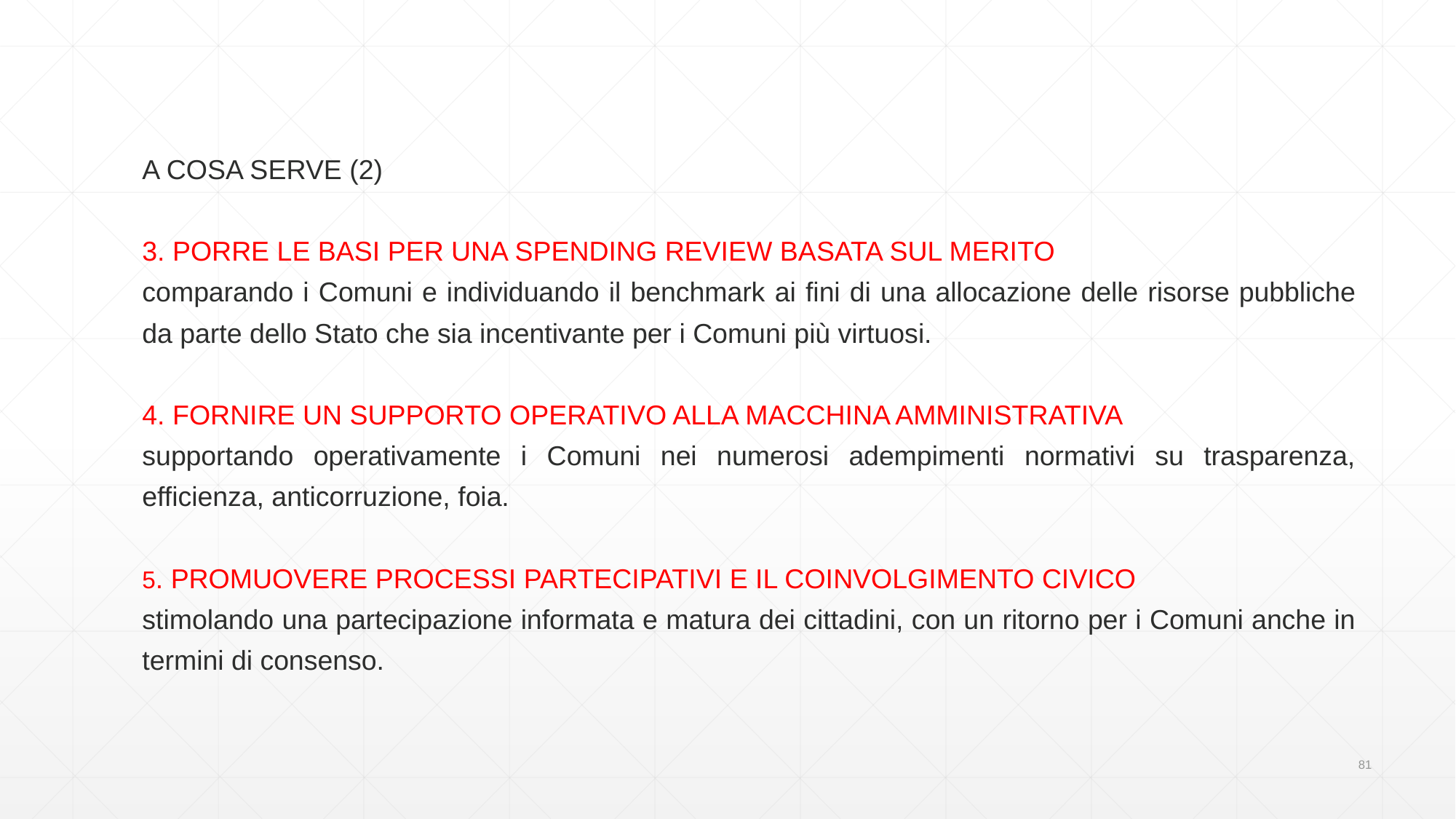

A COSA SERVE (2)

3. Porre le basi per una spending review basata sul merito
comparando i Comuni e individuando il benchmark ai fini di una allocazione delle risorse pubbliche da parte dello Stato che sia incentivante per i Comuni più virtuosi.

4. Fornire un supporto operativo alla macchina amministrativa
supportando operativamente i Comuni nei numerosi adempimenti normativi su trasparenza, efficienza, anticorruzione, foia.

5. Promuovere processi partecipativi e il coinvolgimento civico
stimolando una partecipazione informata e matura dei cittadini, con un ritorno per i Comuni anche in termini di consenso.
81